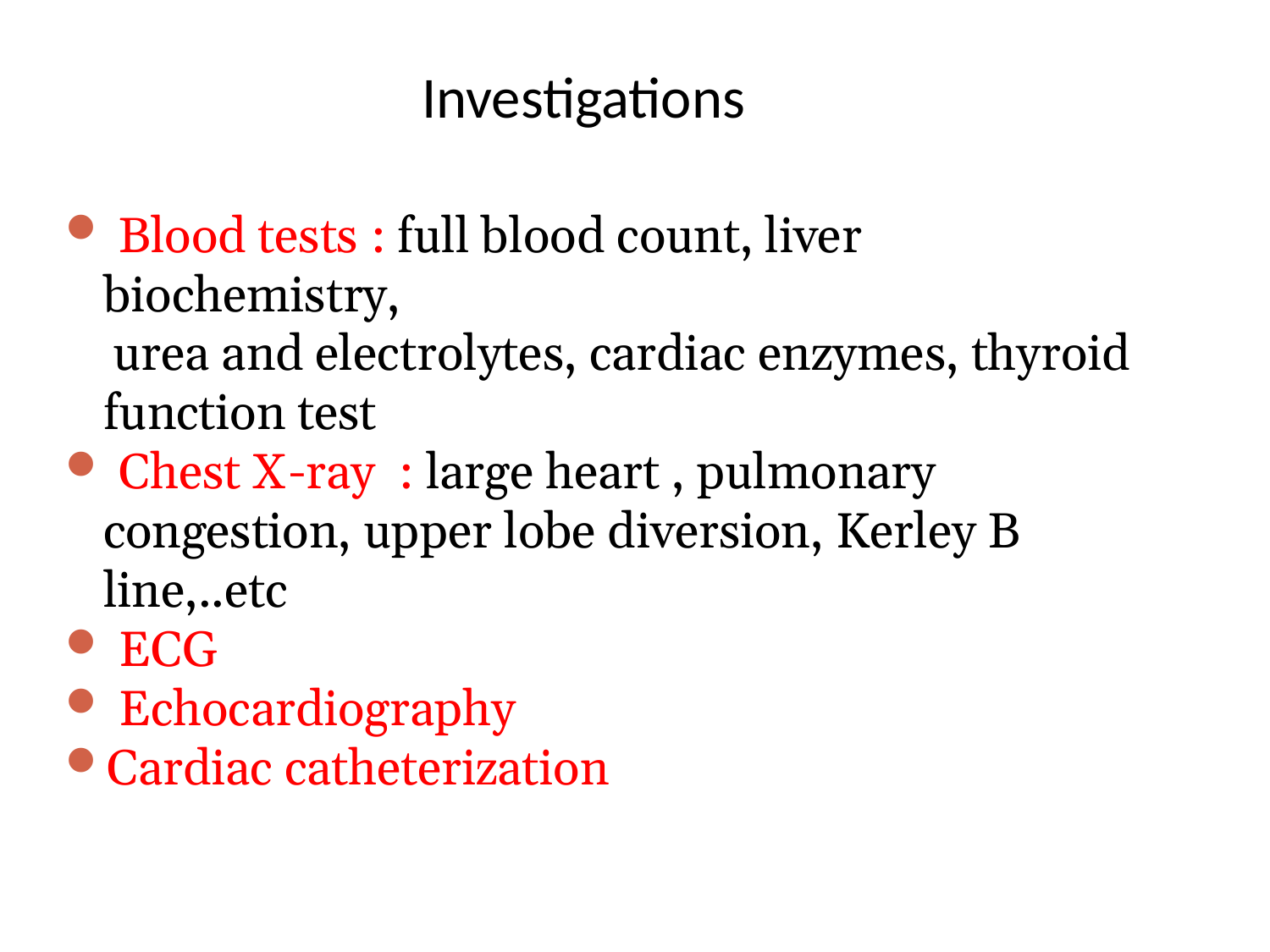

# Investigations
 Blood tests : full blood count, liver biochemistry,
    urea and electrolytes, cardiac enzymes, thyroid function test
 Chest X-ray  : large heart , pulmonary congestion, upper lobe diversion, Kerley B line,..etc
 ECG
 Echocardiography
Cardiac catheterization